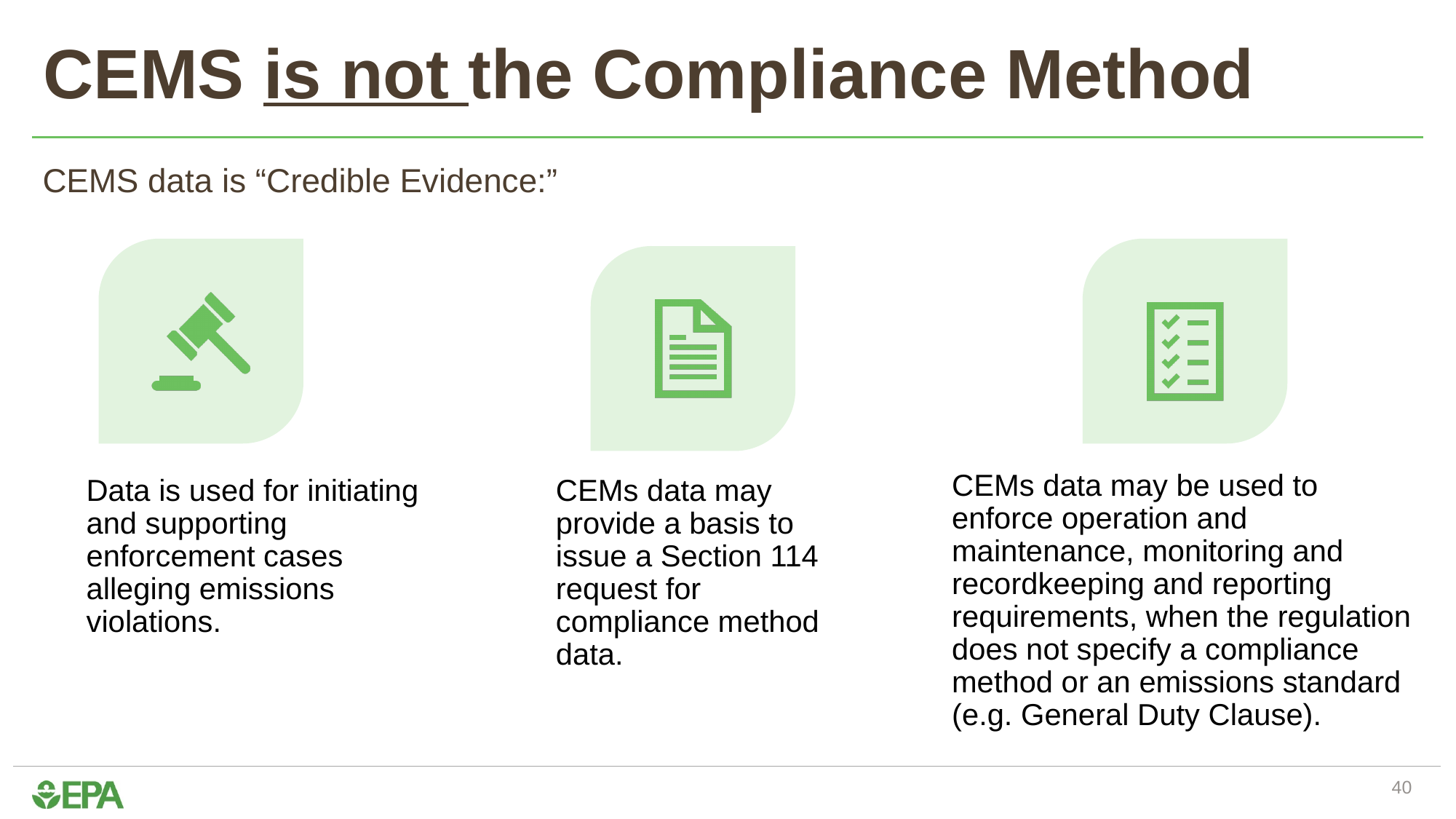

# CEMS is not the Compliance Method
CEMS data is “Credible Evidence:”

CEMs data may be used to enforce operation and maintenance, monitoring and recordkeeping and reporting requirements, when the regulation does not specify a compliance method or an emissions standard (e.g. General Duty Clause).

Data is used for initiating and supporting enforcement cases alleging emissions violations.

CEMs data may provide a basis to issue a Section 114 request for compliance method data.